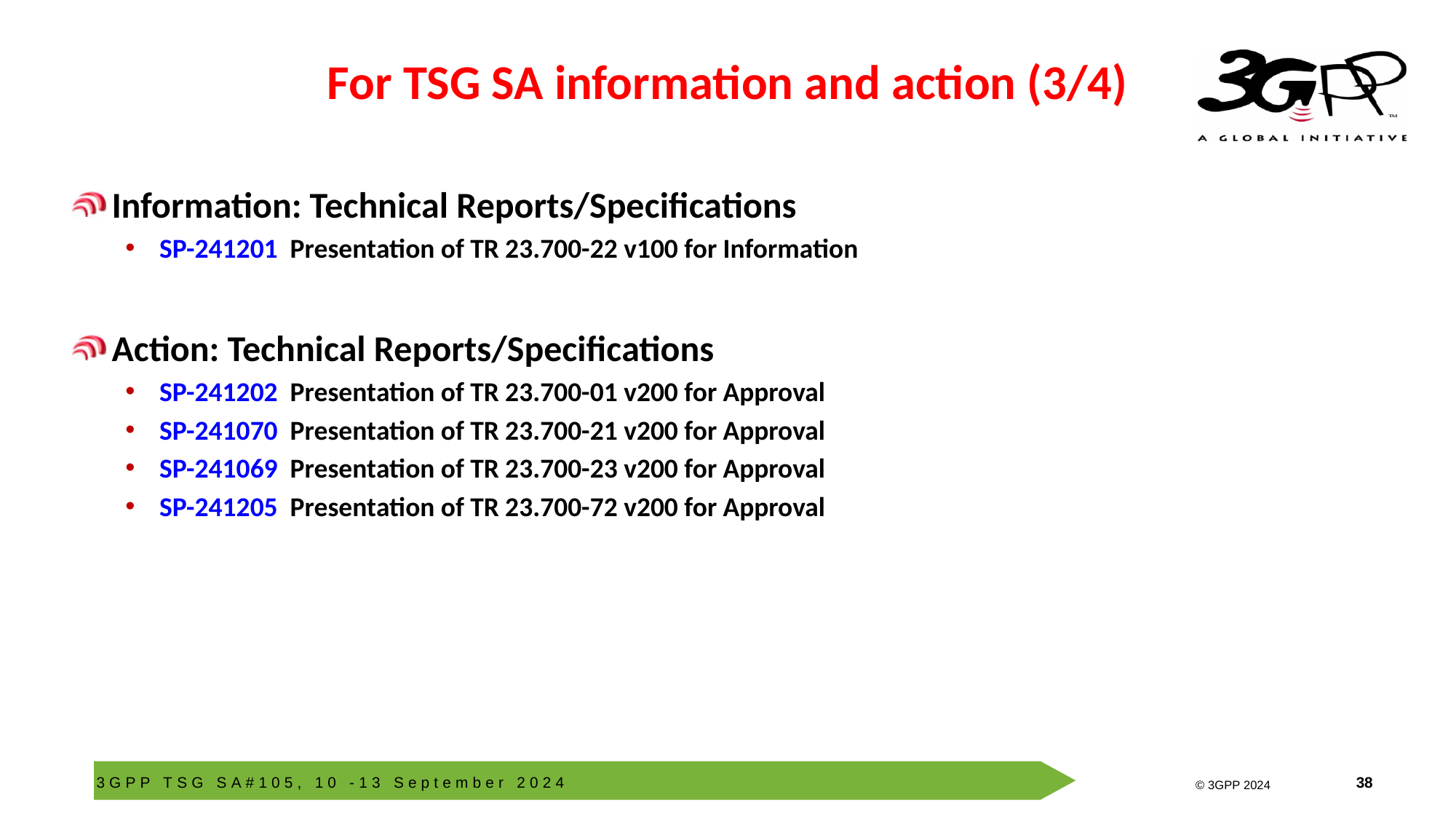

# For TSG SA information and action (3/4)
Information: Technical Reports/Specifications
SP-241201  Presentation of TR 23.700-22 v100 for Information

Action: Technical Reports/Specifications
SP-241202  Presentation of TR 23.700-01 v200 for Approval
SP-241070  Presentation of TR 23.700-21 v200 for Approval
SP-241069  Presentation of TR 23.700-23 v200 for Approval
SP-241205  Presentation of TR 23.700-72 v200 for Approval